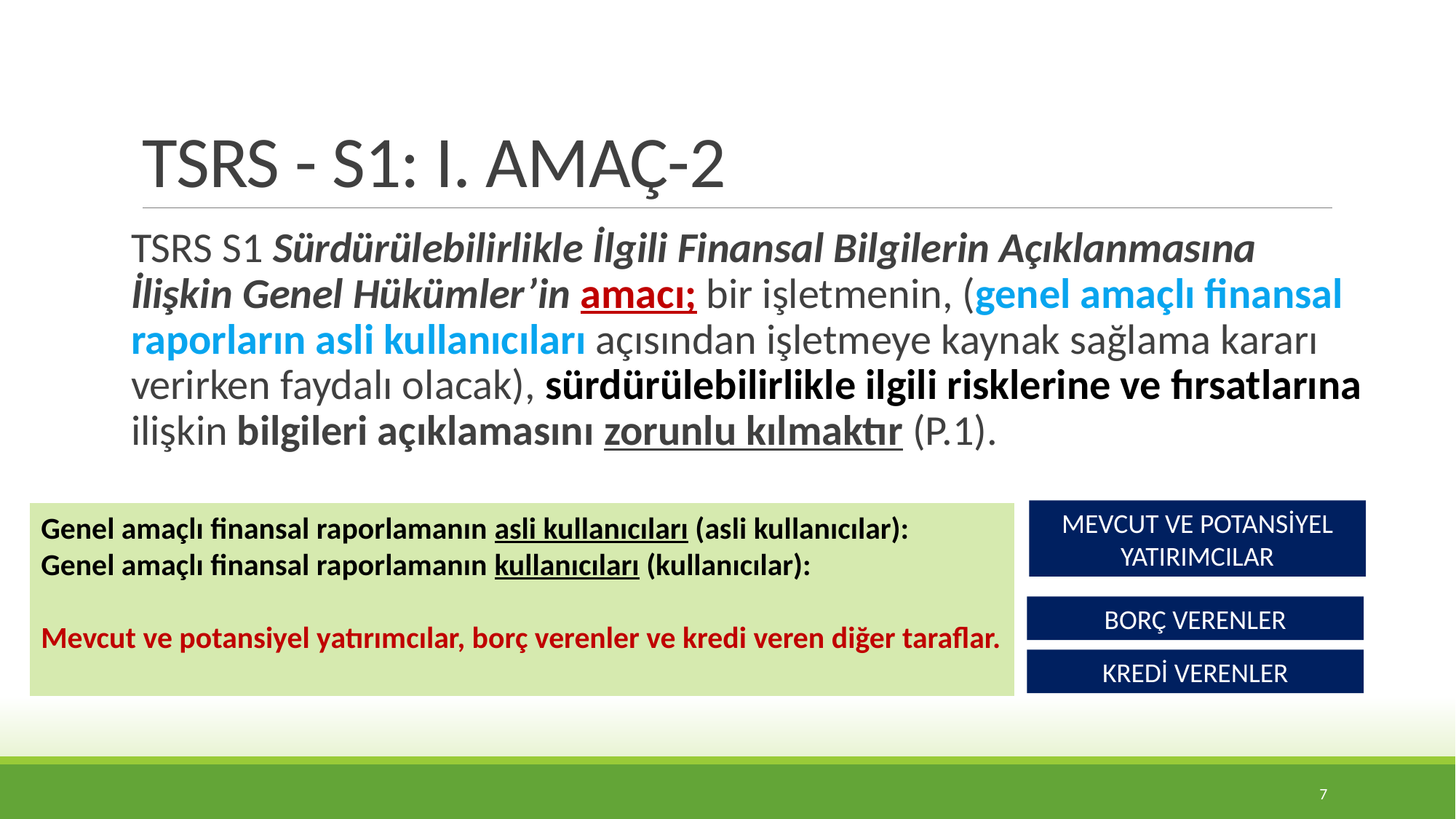

# TSRS - S1: I. AMAÇ-2
TSRS S1 Sürdürülebilirlikle İlgili Finansal Bilgilerin Açıklanmasına İlişkin Genel Hükümler’in amacı; bir işletmenin, (genel amaçlı finansal raporların asli kullanıcıları açısından işletmeye kaynak sağlama kararı verirken faydalı olacak), sürdürülebilirlikle ilgili risklerine ve fırsatlarına ilişkin bilgileri açıklamasını zorunlu kılmaktır (P.1).
MEVCUT VE POTANSİYEL YATIRIMCILAR
Genel amaçlı finansal raporlamanın asli kullanıcıları (asli kullanıcılar):
Genel amaçlı finansal raporlamanın kullanıcıları (kullanıcılar):

Mevcut ve potansiyel yatırımcılar, borç verenler ve kredi veren diğer taraflar.

BORÇ VERENLER
KREDİ VERENLER
7